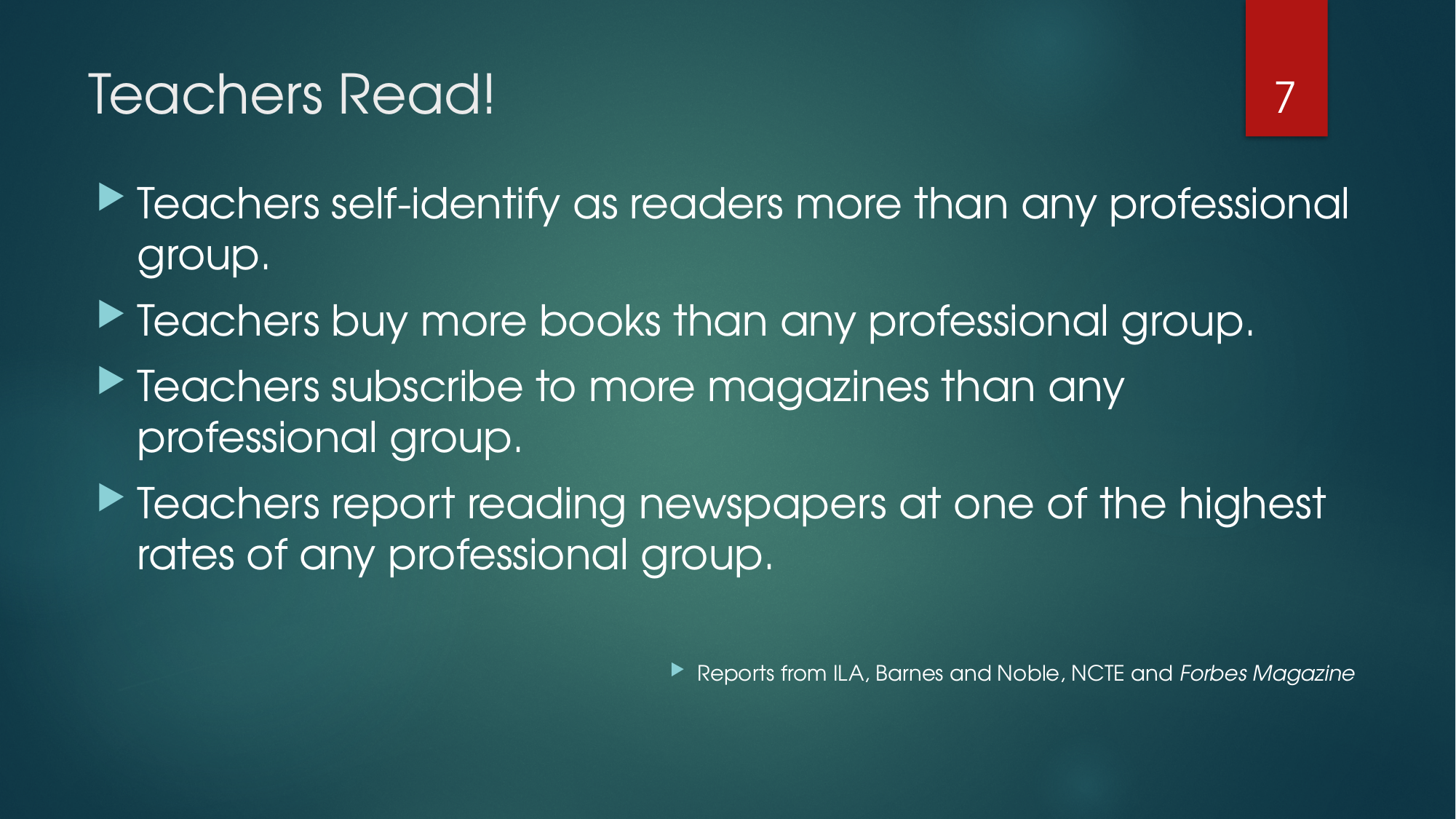

7
# Teachers Read!
Teachers self-identify as readers more than any professional group.
Teachers buy more books than any professional group.
Teachers subscribe to more magazines than any professional group.
Teachers report reading newspapers at one of the highest rates of any professional group.

Reports from ILA, Barnes and Noble, NCTE and Forbes Magazine